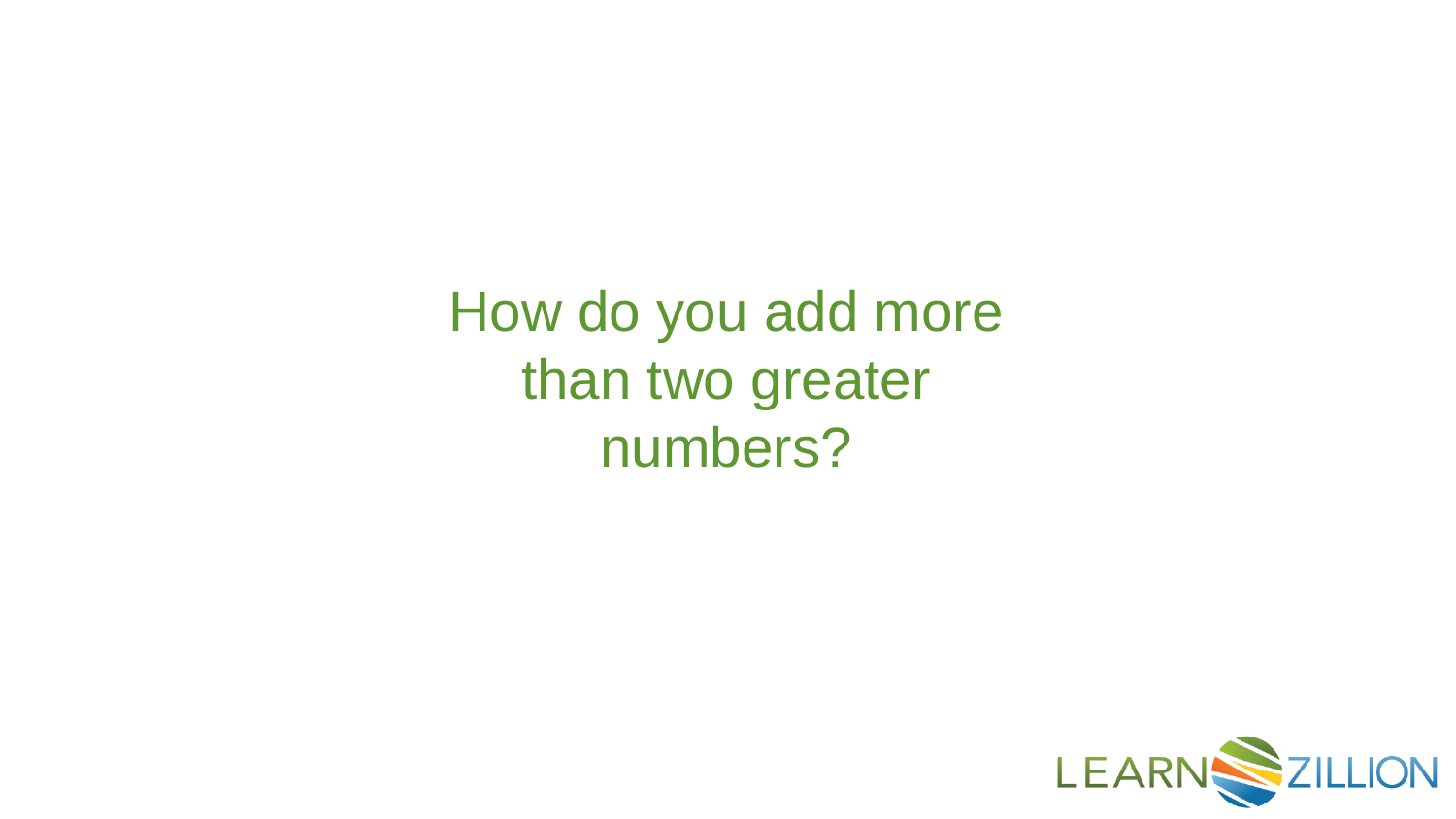

How do you add more than two greater numbers?